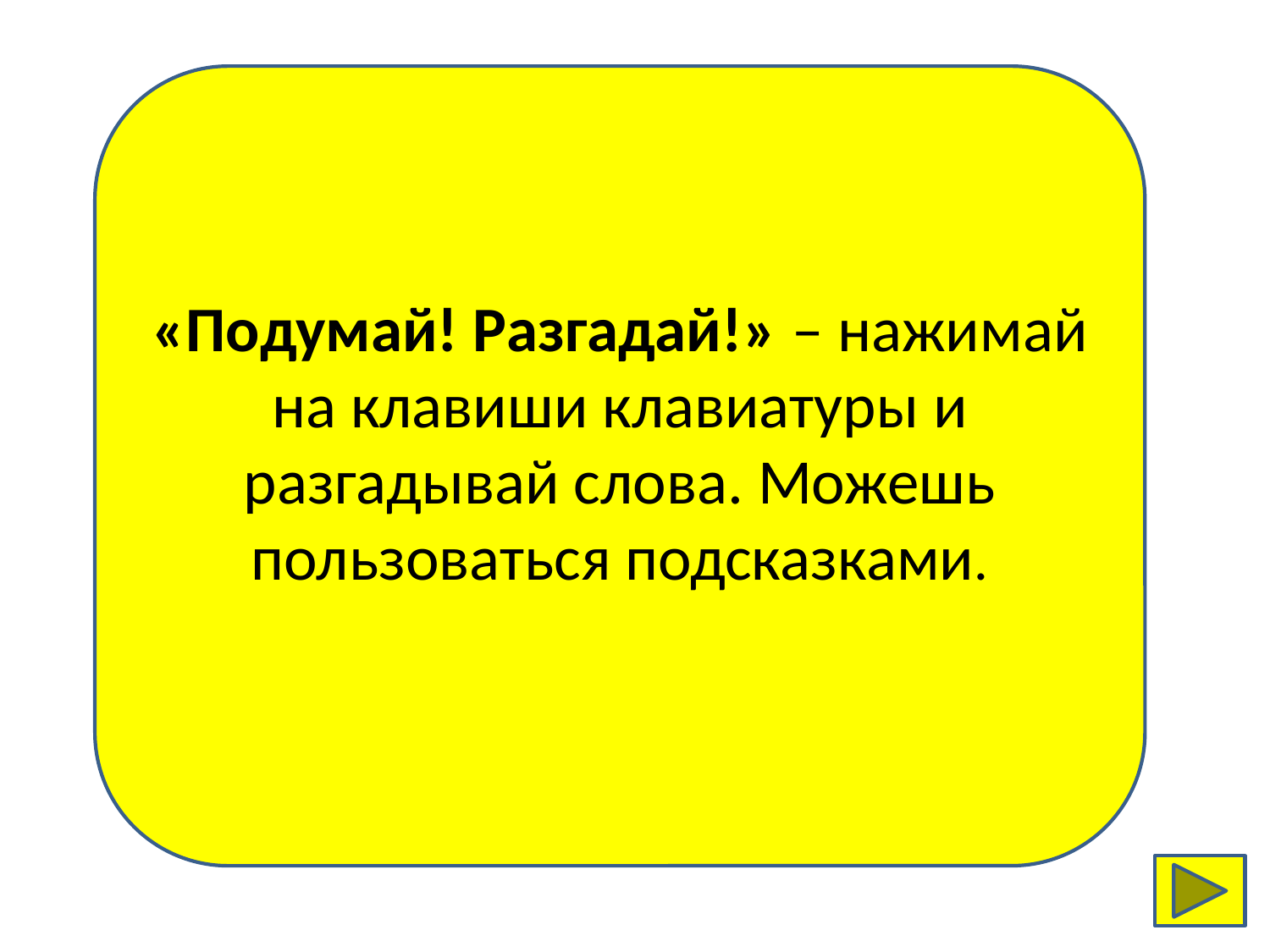

«Подумай! Разгадай!» – нажимай на клавиши клавиатуры и разгадывай слова. Можешь пользоваться подсказками.